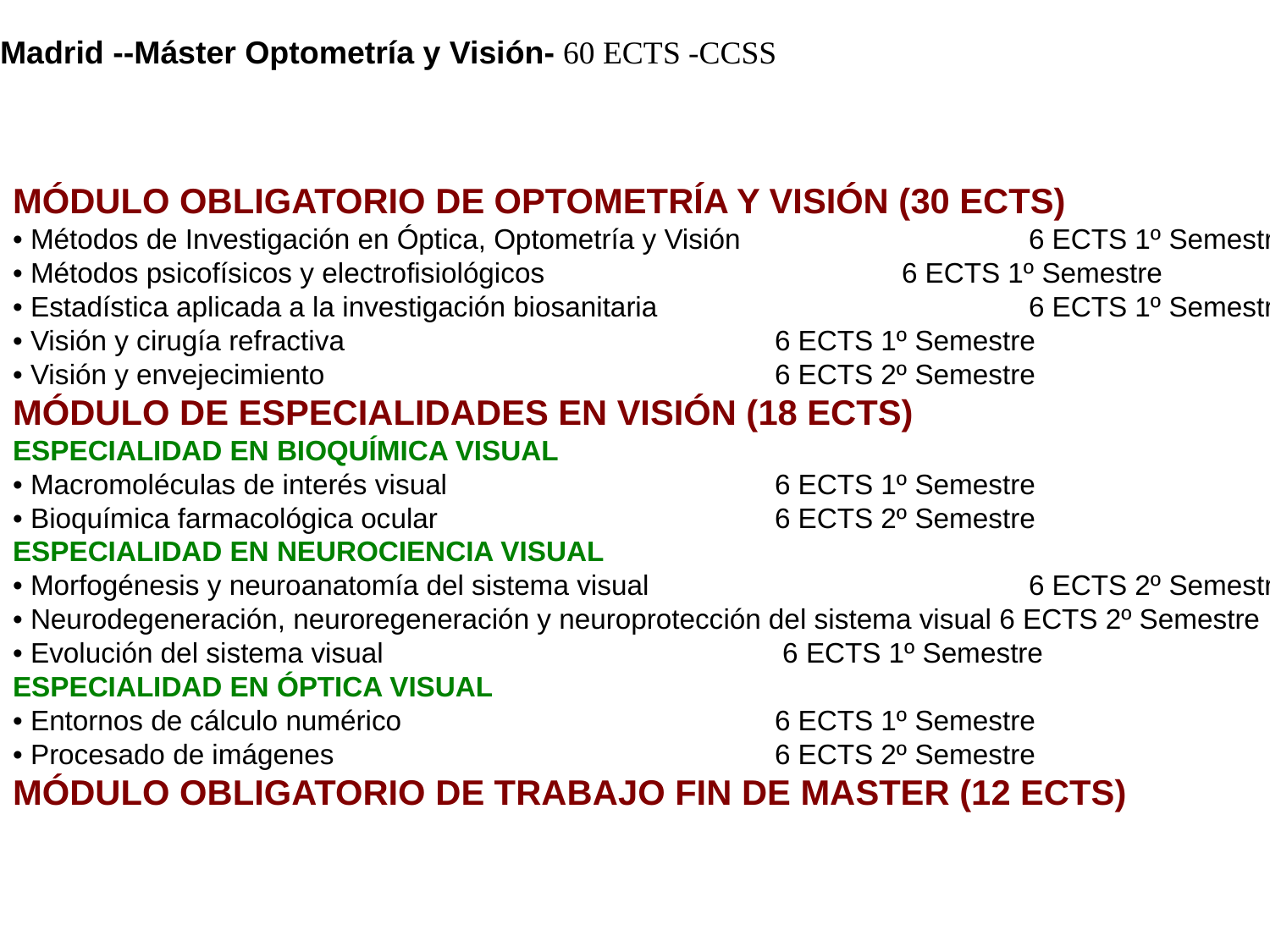

Madrid --Máster Optometría y Visión- 60 ECTS -CCSS
MÓDULO OBLIGATORIO DE OPTOMETRÍA Y VISIÓN (30 ECTS)
• Métodos de Investigación en Óptica, Optometría y Visión 			6 ECTS 1º Semestre
• Métodos psicofísicos y electrofisiológicos 			6 ECTS 1º Semestre
• Estadística aplicada a la investigación biosanitaria 			6 ECTS 1º Semestre
• Visión y cirugía refractiva 				6 ECTS 1º Semestre
• Visión y envejecimiento 				6 ECTS 2º Semestre
MÓDULO DE ESPECIALIDADES EN VISIÓN (18 ECTS)
ESPECIALIDAD EN BIOQUÍMICA VISUAL
• Macromoléculas de interés visual 			6 ECTS 1º Semestre
• Bioquímica farmacológica ocular 			6 ECTS 2º Semestre
ESPECIALIDAD EN NEUROCIENCIA VISUAL
• Morfogénesis y neuroanatomía del sistema visual 			6 ECTS 2º Semestre
• Neurodegeneración, neuroregeneración y neuroprotección del sistema visual 6 ECTS 2º Semestre
• Evolución del sistema visual				 6 ECTS 1º Semestre
ESPECIALIDAD EN ÓPTICA VISUAL
• Entornos de cálculo numérico 			6 ECTS 1º Semestre
• Procesado de imágenes 				6 ECTS 2º Semestre
MÓDULO OBLIGATORIO DE TRABAJO FIN DE MASTER (12 ECTS)